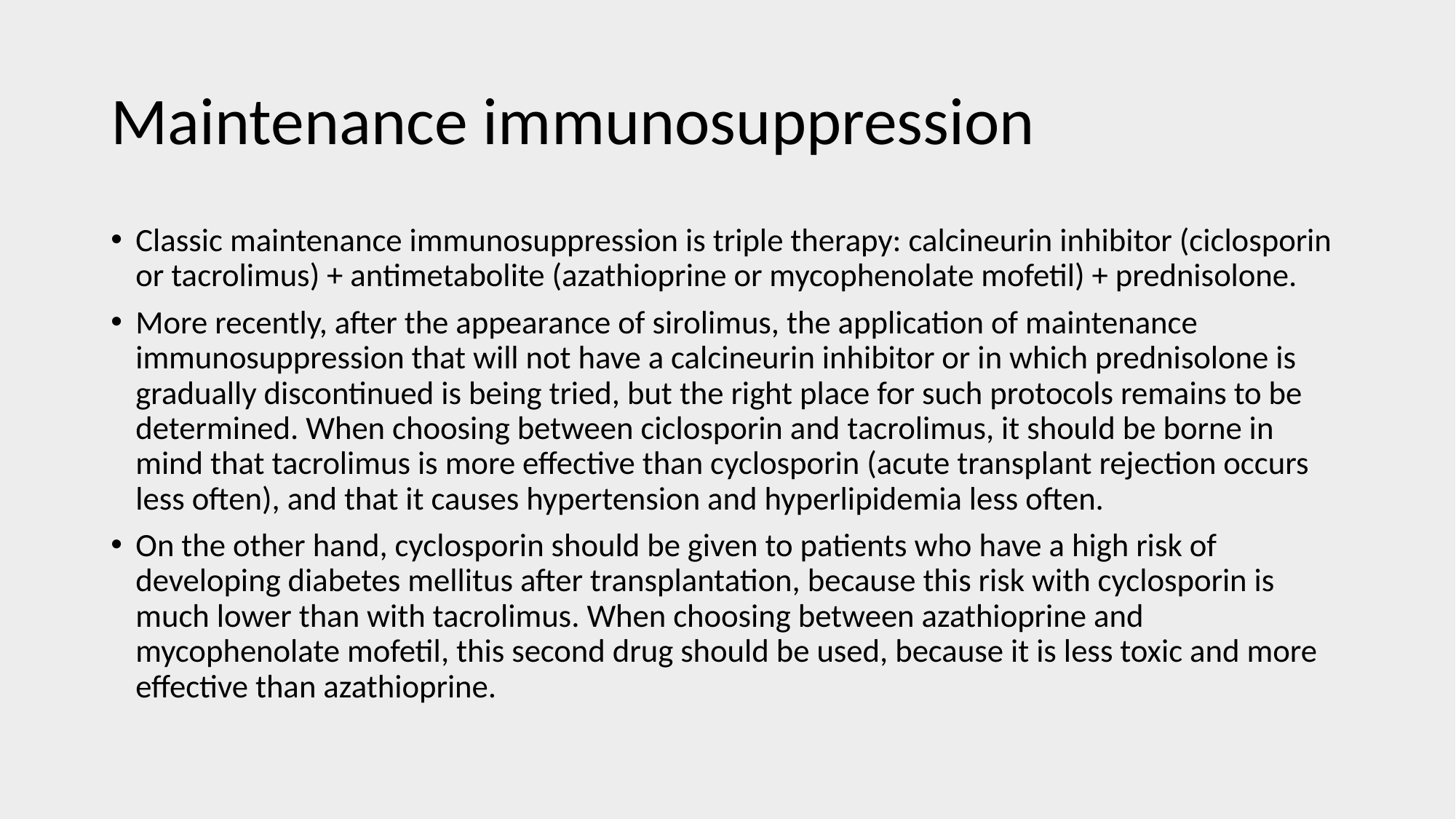

# Maintenance immunosuppression
Classic maintenance immunosuppression is triple therapy: calcineurin inhibitor (ciclosporin or tacrolimus) + antimetabolite (azathioprine or mycophenolate mofetil) + prednisolone.
More recently, after the appearance of sirolimus, the application of maintenance immunosuppression that will not have a calcineurin inhibitor or in which prednisolone is gradually discontinued is being tried, but the right place for such protocols remains to be determined. When choosing between ciclosporin and tacrolimus, it should be borne in mind that tacrolimus is more effective than cyclosporin (acute transplant rejection occurs less often), and that it causes hypertension and hyperlipidemia less often.
On the other hand, cyclosporin should be given to patients who have a high risk of developing diabetes mellitus after transplantation, because this risk with cyclosporin is much lower than with tacrolimus. When choosing between azathioprine and mycophenolate mofetil, this second drug should be used, because it is less toxic and more effective than azathioprine.